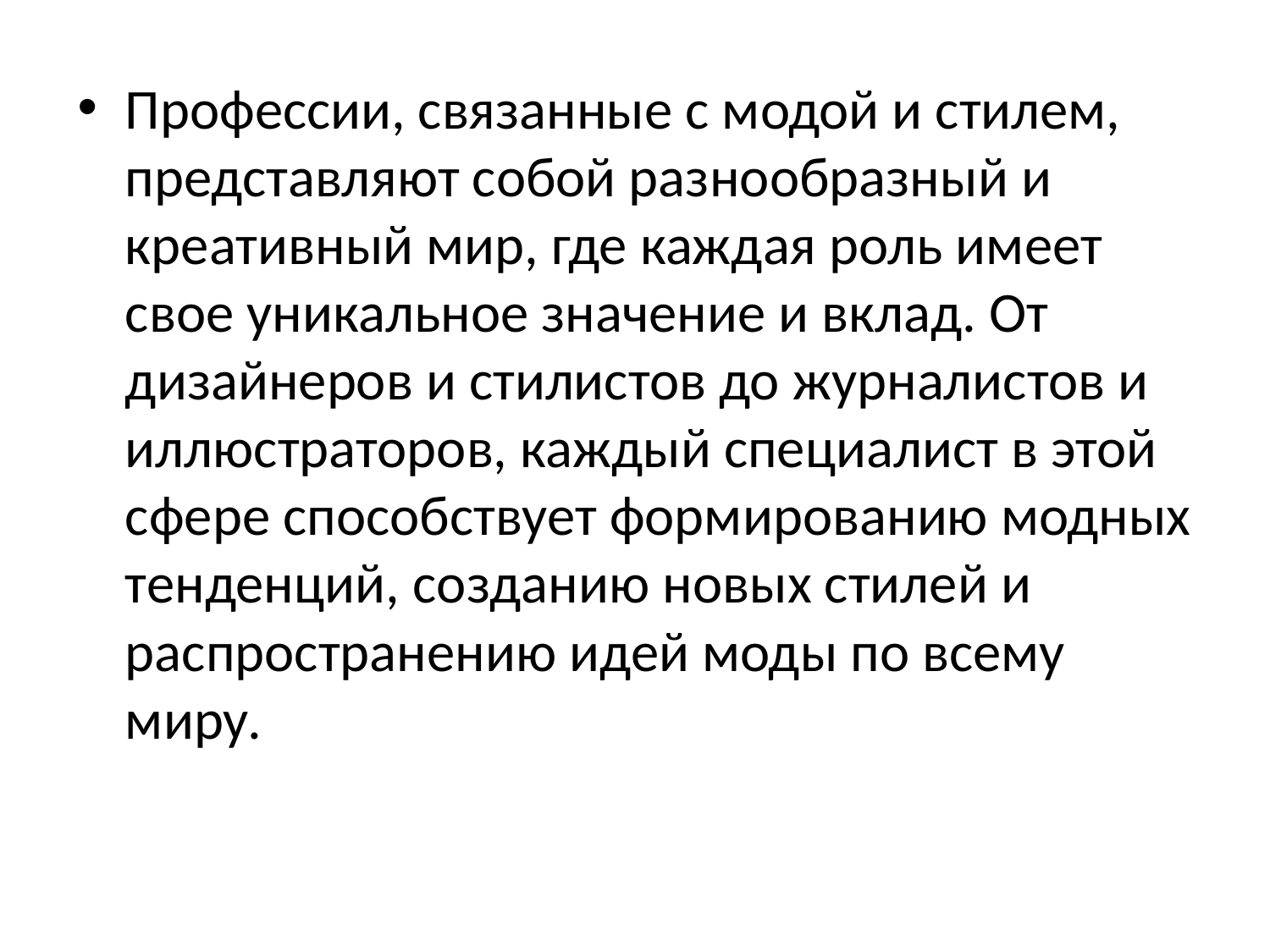

Профессии, связанные с модой и стилем, представляют собой разнообразный и креативный мир, где каждая роль имеет свое уникальное значение и вклад. От дизайнеров и стилистов до журналистов и иллюстраторов, каждый специалист в этой сфере способствует формированию модных тенденций, созданию новых стилей и распространению идей моды по всему миру.